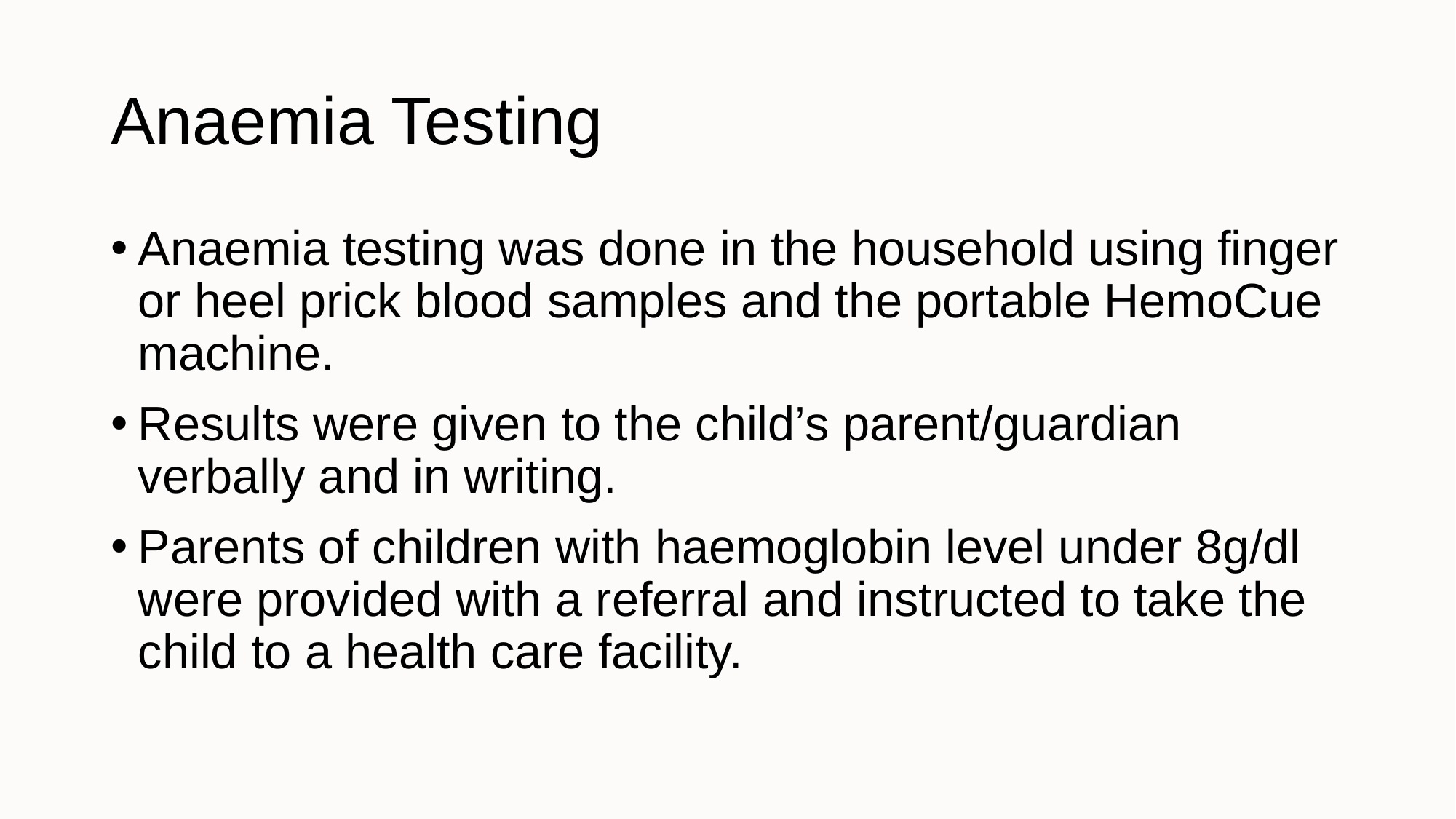

# Anaemia Testing
Anaemia testing was done in the household using finger or heel prick blood samples and the portable HemoCue machine.
Results were given to the child’s parent/guardian verbally and in writing.
Parents of children with haemoglobin level under 8g/dl were provided with a referral and instructed to take the child to a health care facility.